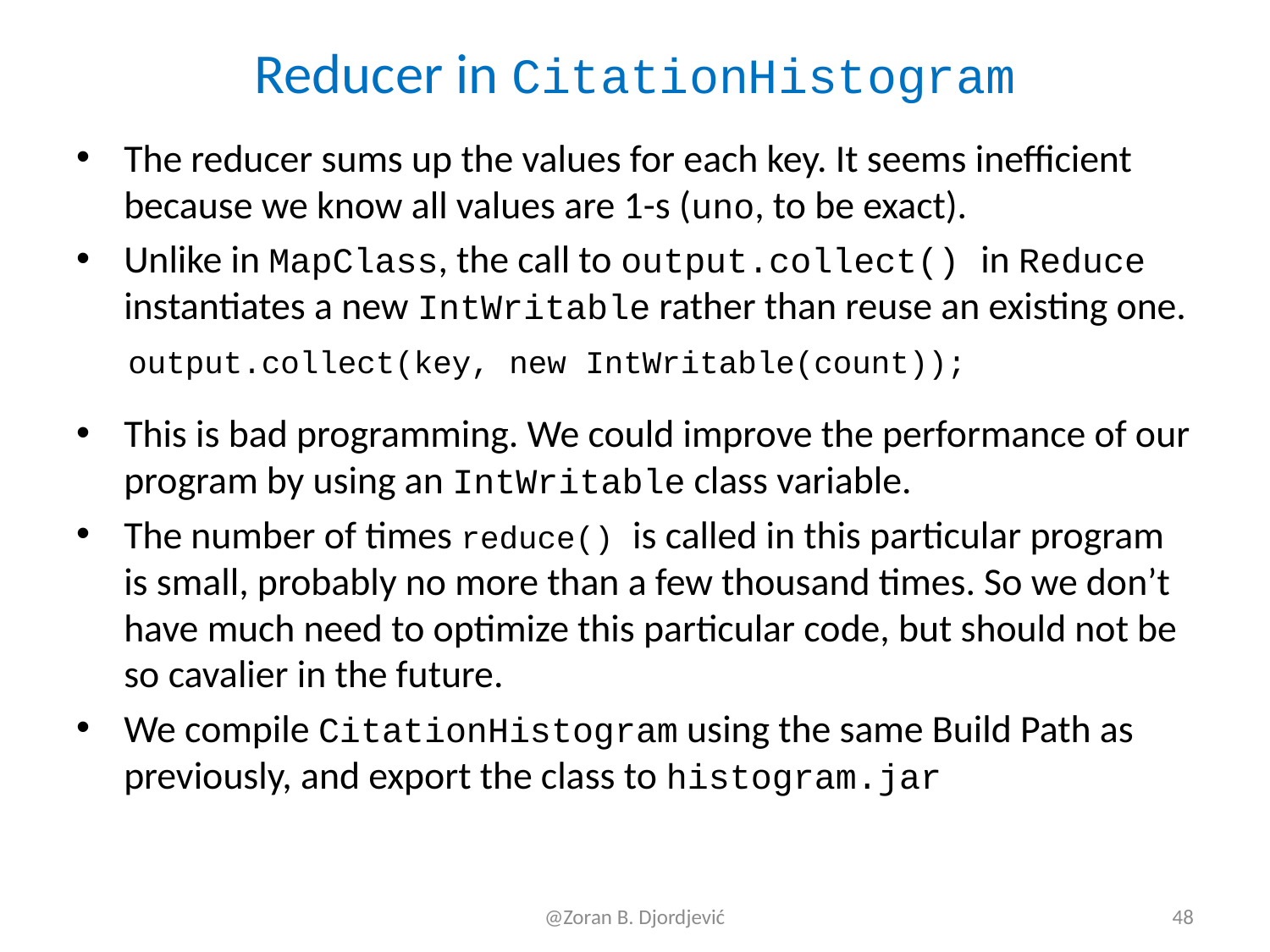

# Reducer in CitationHistogram
The reducer sums up the values for each key. It seems inefficient because we know all values are 1-s (uno, to be exact).
Unlike in MapClass, the call to output.collect() in Reduce instantiates a new IntWritable rather than reuse an existing one.
      output.collect(key, new IntWritable(count));

This is bad programming. We could improve the performance of our program by using an IntWritable class variable.
The number of times reduce() is called in this particular program is small, probably no more than a few thousand times. So we don’t have much need to optimize this particular code, but should not be so cavalier in the future.
We compile CitationHistogram using the same Build Path as previously, and export the class to histogram.jar
@Zoran B. Djordjević
48